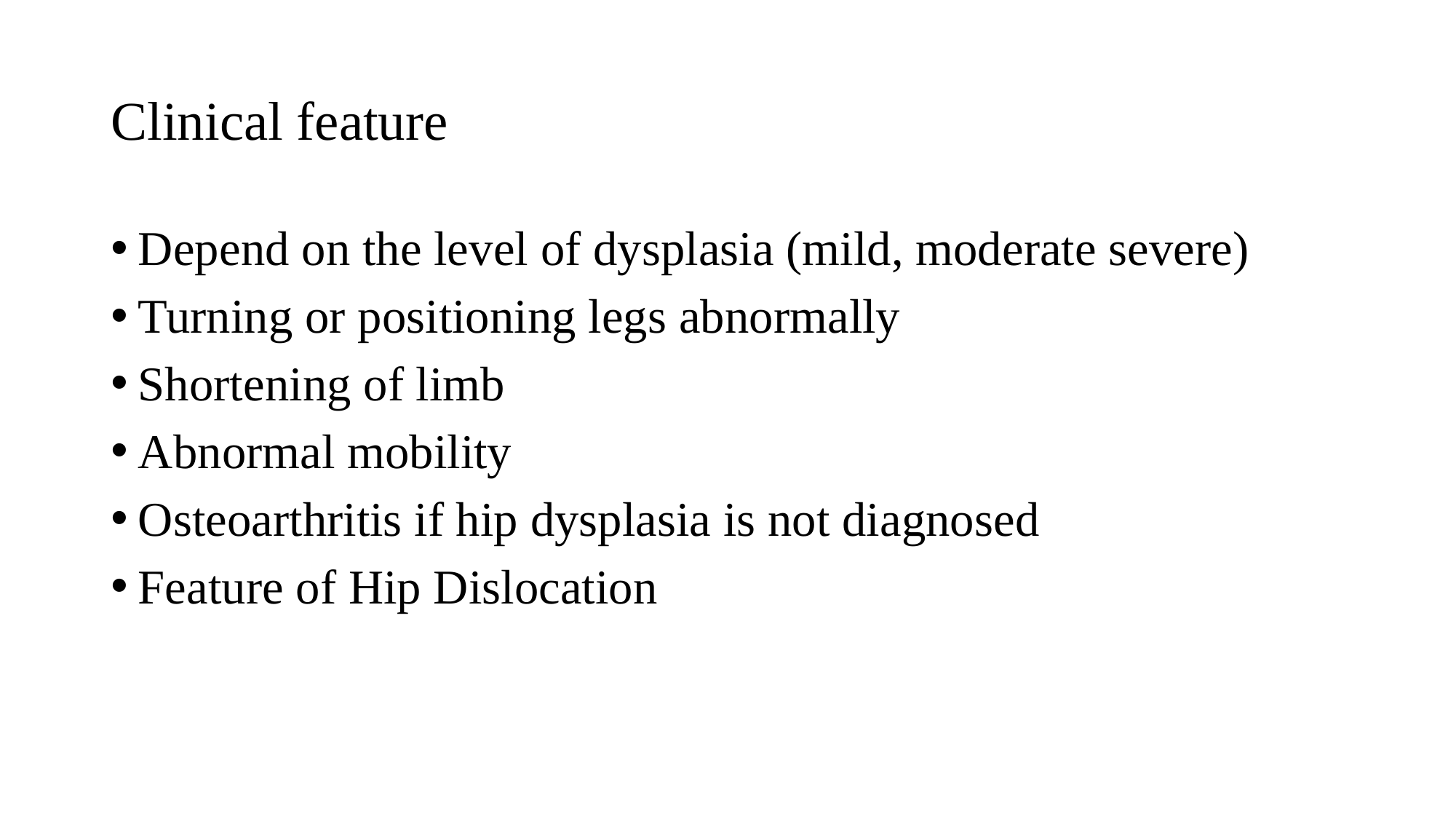

# Clinical feature
Depend on the level of dysplasia (mild, moderate severe)
Turning or positioning legs abnormally
Shortening of limb
Abnormal mobility
Osteoarthritis if hip dysplasia is not diagnosed
Feature of Hip Dislocation